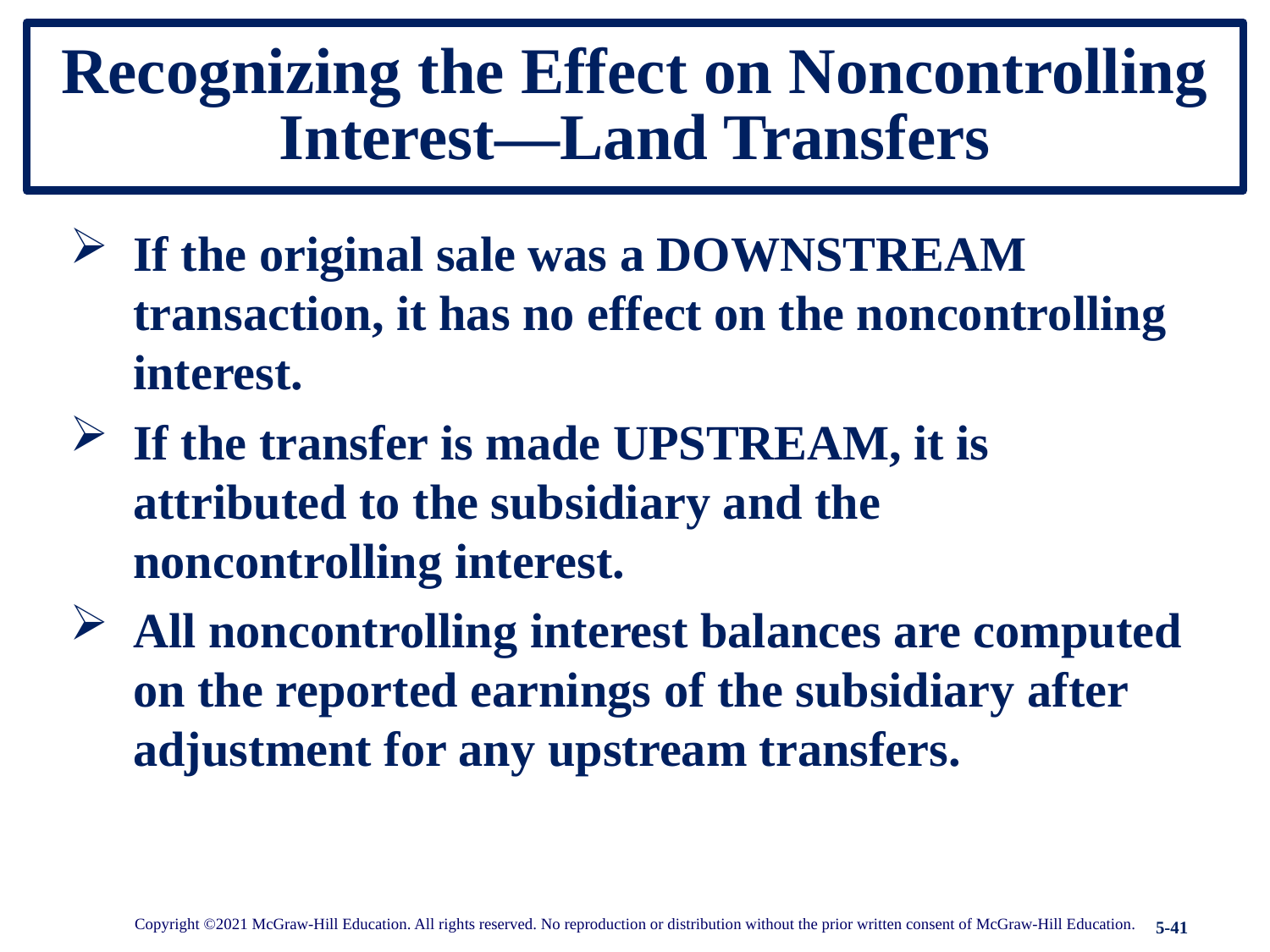

# Recognizing the Effect on Noncontrolling Interest—Land Transfers
If the original sale was a DOWNSTREAM transaction, it has no effect on the noncontrolling interest.
If the transfer is made UPSTREAM, it is attributed to the subsidiary and the noncontrolling interest.
All noncontrolling interest balances are computed on the reported earnings of the subsidiary after adjustment for any upstream transfers.
Copyright ©2021 McGraw-Hill Education. All rights reserved. No reproduction or distribution without the prior written consent of McGraw-Hill Education.
5-41